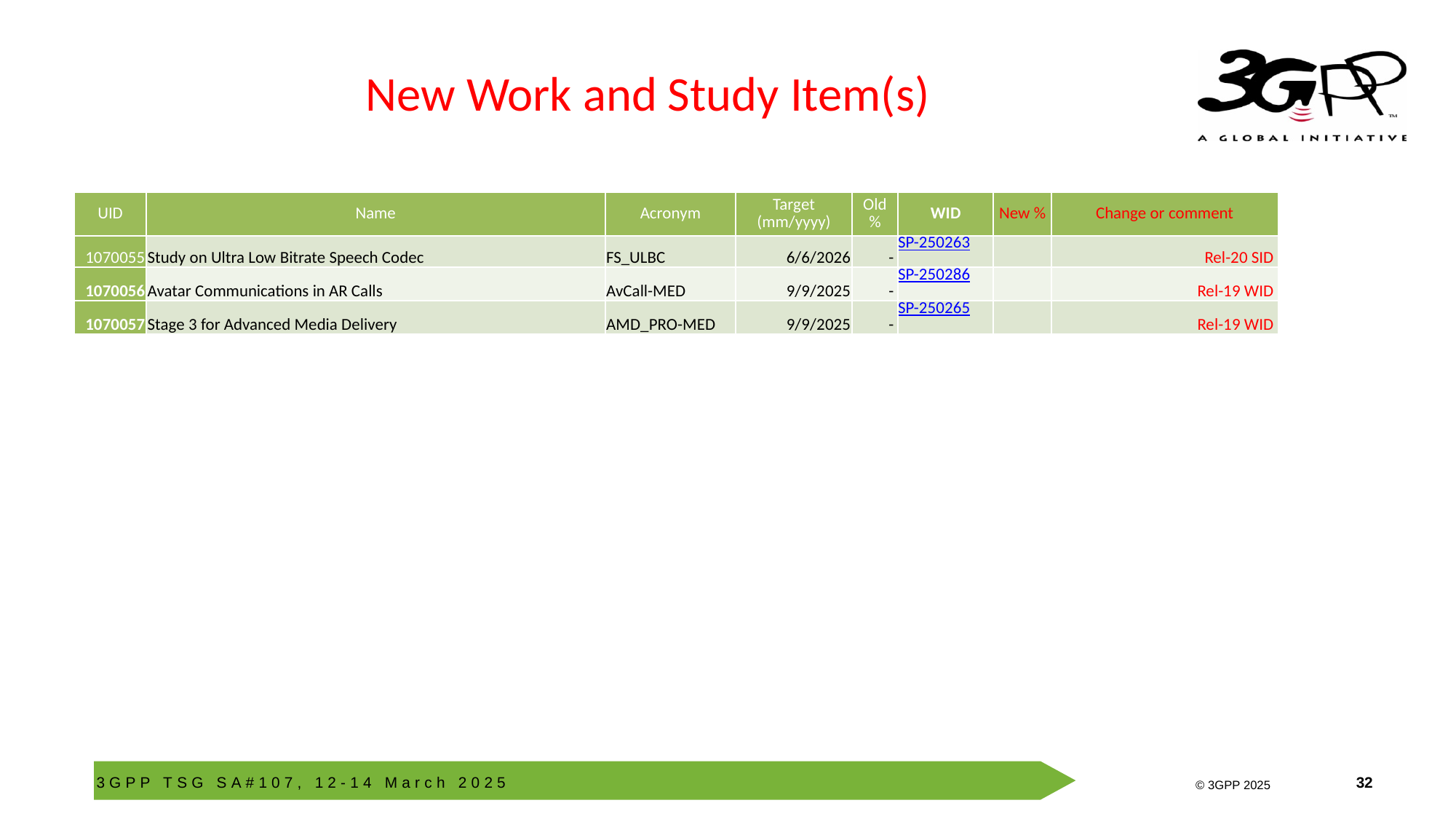

# New Work and Study Item(s)
| UID | Name | Acronym | Target (mm/yyyy) | Old % | WID | New % | Change or comment |
| --- | --- | --- | --- | --- | --- | --- | --- |
| 1070055 | Study on Ultra Low Bitrate Speech Codec | FS\_ULBC | 6/6/2026 | - | SP-250263 |  | Rel-20 SID |
| 1070056 | Avatar Communications in AR Calls | AvCall-MED | 9/9/2025 | - | SP-250286 |  | Rel-19 WID |
| 1070057 | Stage 3 for Advanced Media Delivery | AMD\_PRO-MED | 9/9/2025 | - | SP-250265 |  | Rel-19 WID |